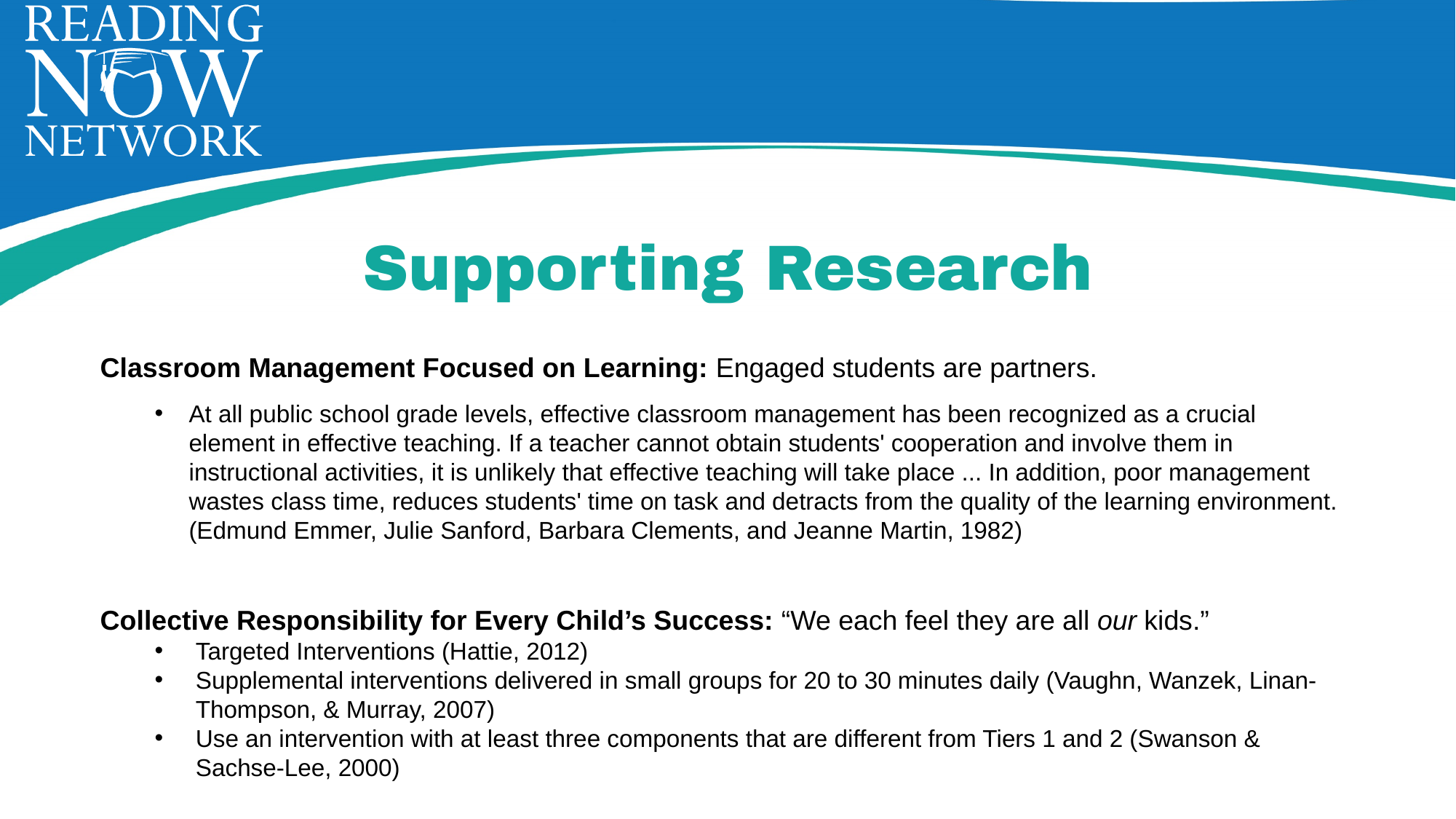

# Supporting Research
Classroom Management Focused on Learning: Engaged students are partners.
At all public school grade levels, effective classroom management has been recognized as a crucial element in effective teaching. If a teacher cannot obtain students' cooperation and involve them in instructional activities, it is unlikely that effective teaching will take place ... In addition, poor management wastes class time, reduces students' time on task and detracts from the quality of the learning environment. (Edmund Emmer, Julie Sanford, Barbara Clements, and Jeanne Martin, 1982)

Collective Responsibility for Every Child’s Success: “We each feel they are all our kids.”
Targeted Interventions (Hattie, 2012)
Supplemental interventions delivered in small groups for 20 to 30 minutes daily (Vaughn, Wanzek, Linan-Thompson, & Murray, 2007)
Use an intervention with at least three components that are different from Tiers 1 and 2 (Swanson & Sachse-Lee, 2000)